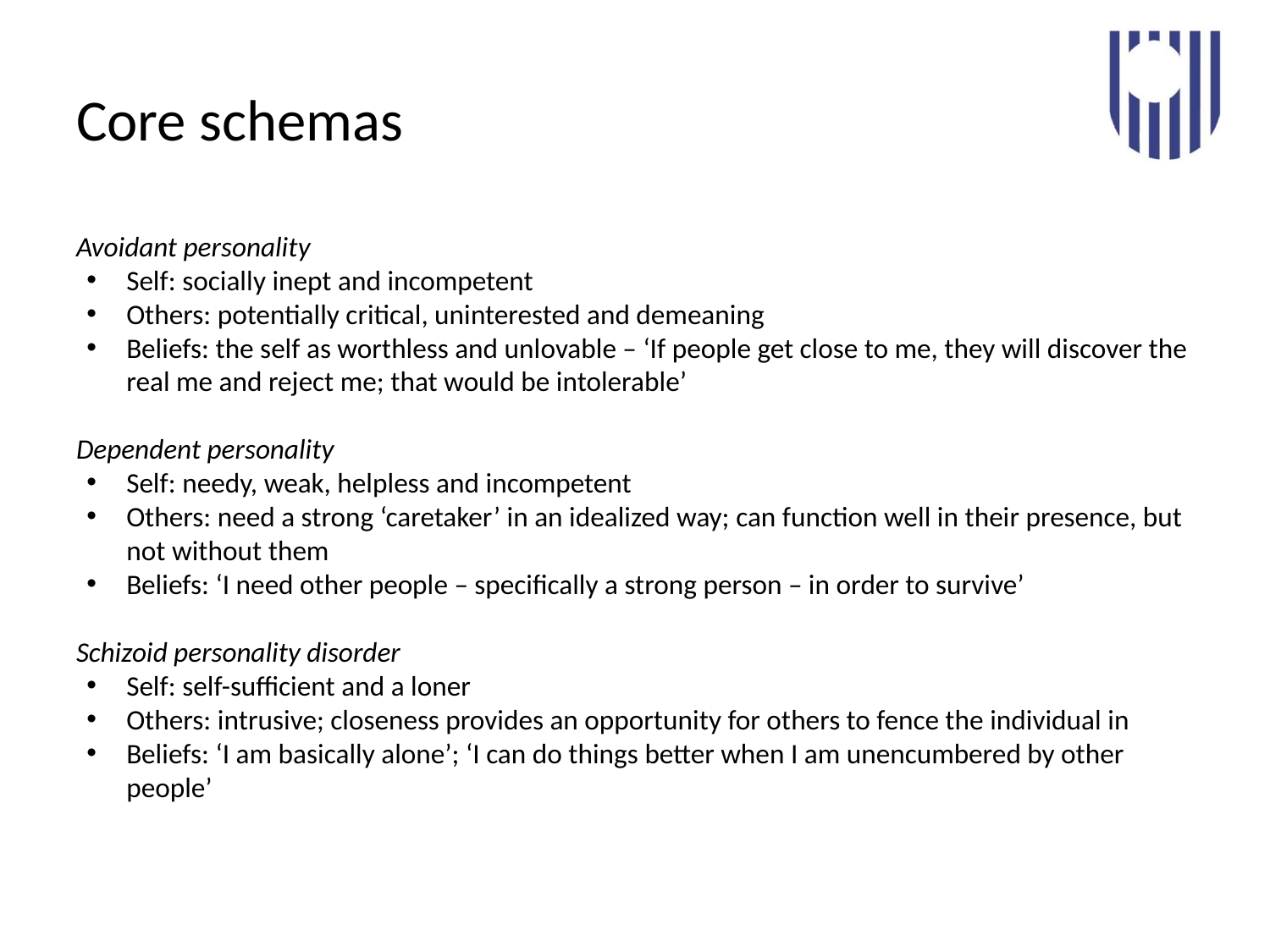

# Core schemas
Avoidant personality
Self: socially inept and incompetent
Others: potentially critical, uninterested and demeaning
Beliefs: the self as worthless and unlovable – ‘If people get close to me, they will discover the real me and reject me; that would be intolerable’

Dependent personality
Self: needy, weak, helpless and incompetent
Others: need a strong ‘caretaker’ in an idealized way; can function well in their presence, but not without them
Beliefs: ‘I need other people – specifically a strong person – in order to survive’

Schizoid personality disorder
Self: self-sufficient and a loner
Others: intrusive; closeness provides an opportunity for others to fence the individual in
Beliefs: ‘I am basically alone’; ‘I can do things better when I am unencumbered by other people’